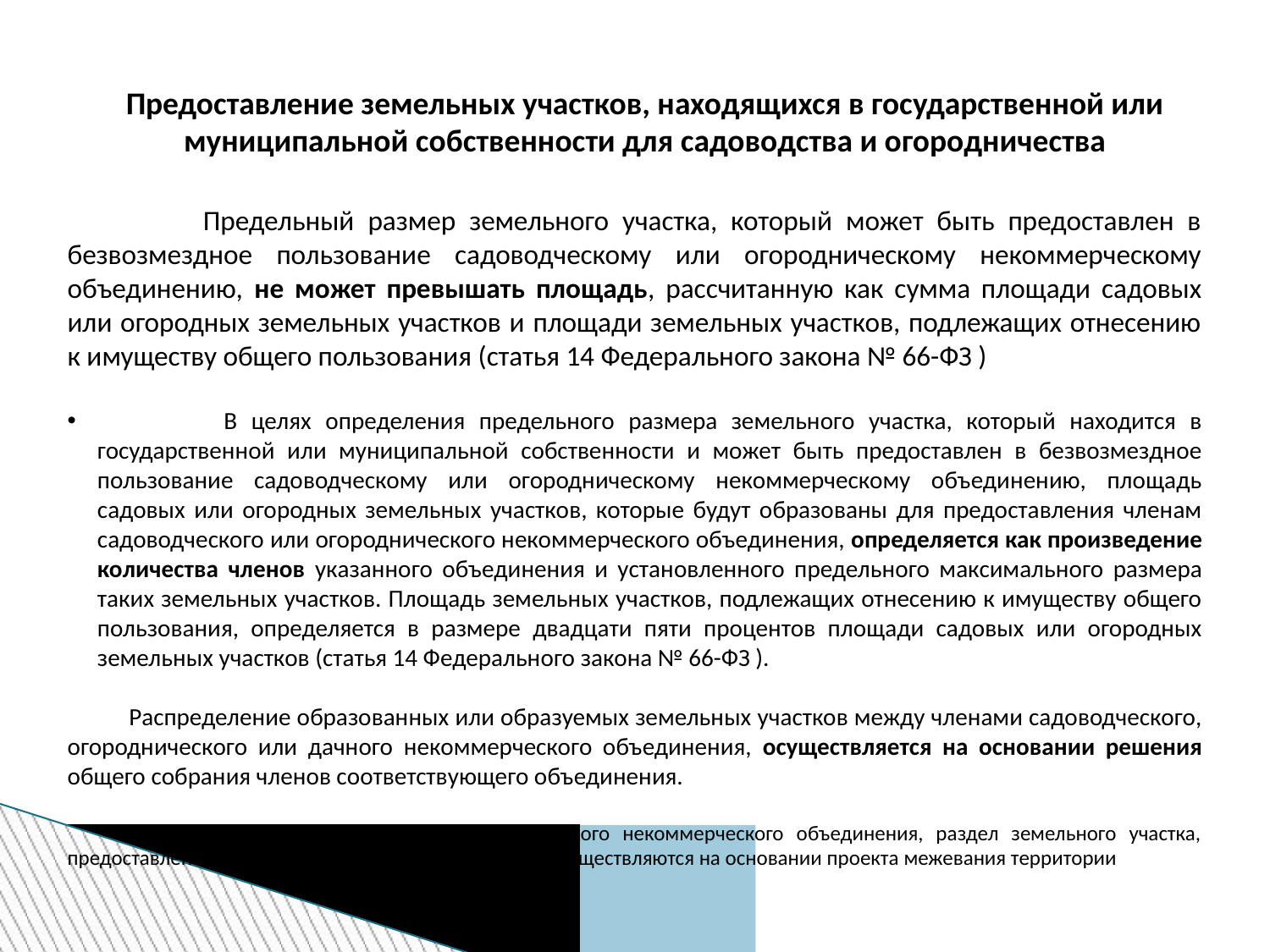

Предоставление земельных участков, находящихся в государственной или муниципальной собственности для садоводства и огородничества
          Предельный размер земельного участка, который может быть предоставлен в безвозмездное пользование садоводческому или огородническому некоммерческому объединению, не может превышать площадь, рассчитанную как сумма площади садовых или огородных земельных участков и площади земельных участков, подлежащих отнесению к имуществу общего пользования (статья 14 Федерального закона № 66-ФЗ )

         В целях определения предельного размера земельного участка, который находится в государственной или муниципальной собственности и может быть предоставлен в безвозмездное пользование садоводческому или огородническому некоммерческому объединению, площадь садовых или огородных земельных участков, которые будут образованы для предоставления членам садоводческого или огороднического некоммерческого объединения, определяется как произведение количества членов указанного объединения и установленного предельного максимального размера таких земельных участков. Площадь земельных участков, подлежащих отнесению к имуществу общего пользования, определяется в размере двадцати пяти процентов площади садовых или огородных земельных участков (статья 14 Федерального закона № 66-ФЗ ).

          Распределение образованных или образуемых земельных участков между членами садоводческого, огороднического или дачного некоммерческого объединения, осуществляется на основании решения общего собрания членов соответствующего объединения.

           Организация территории огороднического некоммерческого объединения, раздел земельного участка, предоставленного соответствующему объединению, осуществляются на основании проекта межевания территории